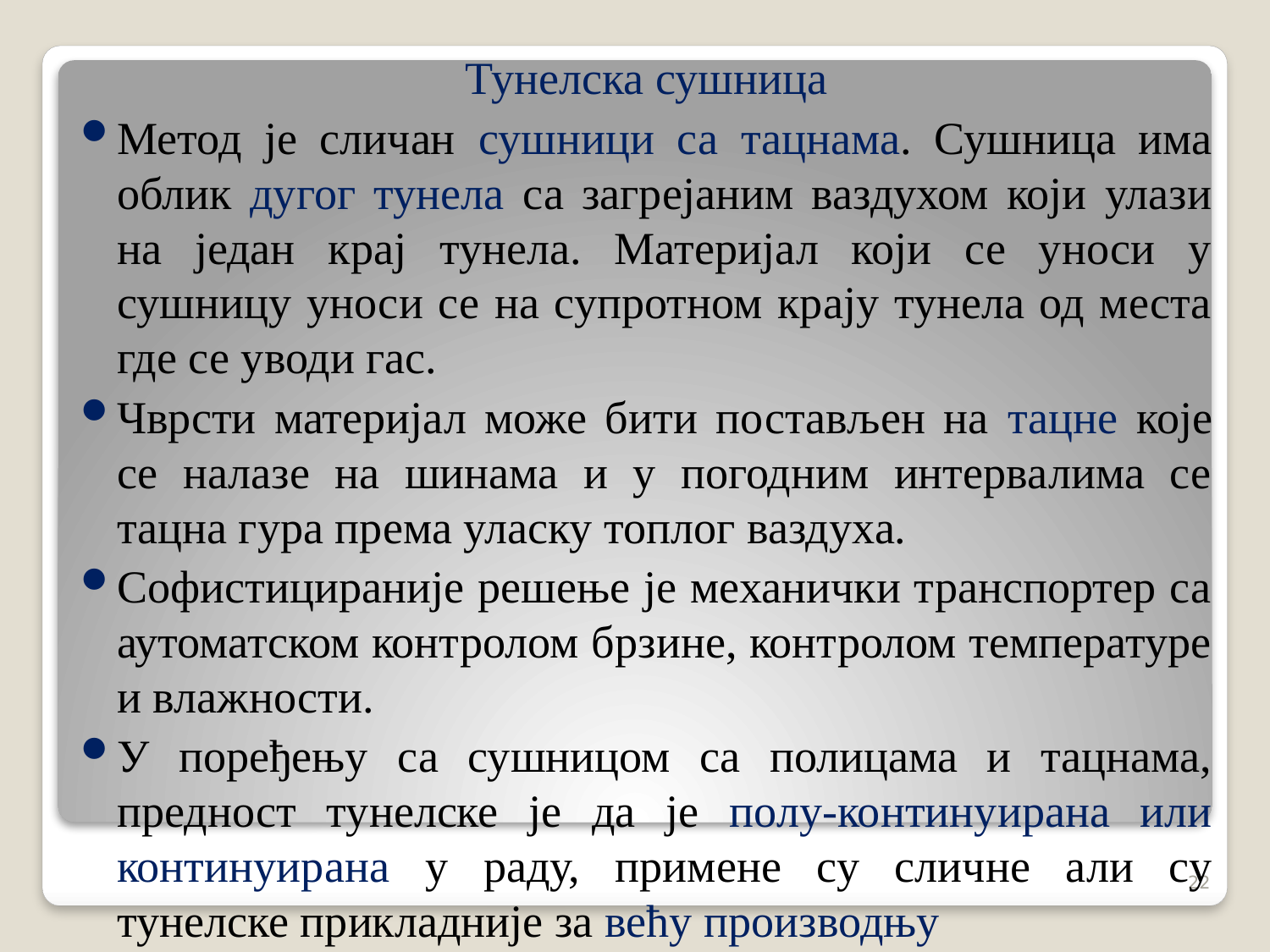

Тунелска сушница
Метод је сличан сушници са тацнама. Сушница има облик дугог тунела са загрејаним ваздухом који улази на један крај тунела. Материјал који се уноси у сушницу уноси се на супротном крају тунела од места где се уводи гас.
Чврсти материјал може бити постављен на тацне које се налазе на шинама и у погодним интервалима се тацна гура према уласку топлог ваздуха.
Софистицираније решење је механички транспортер са аутоматском контролом брзине, контролом температуре и влажности.
У поређењу са сушницом са полицама и тацнама, предност тунелске је да је полу-континуирана или континуирана у раду, примене су сличне али су тунелске прикладније за већу производњу
22